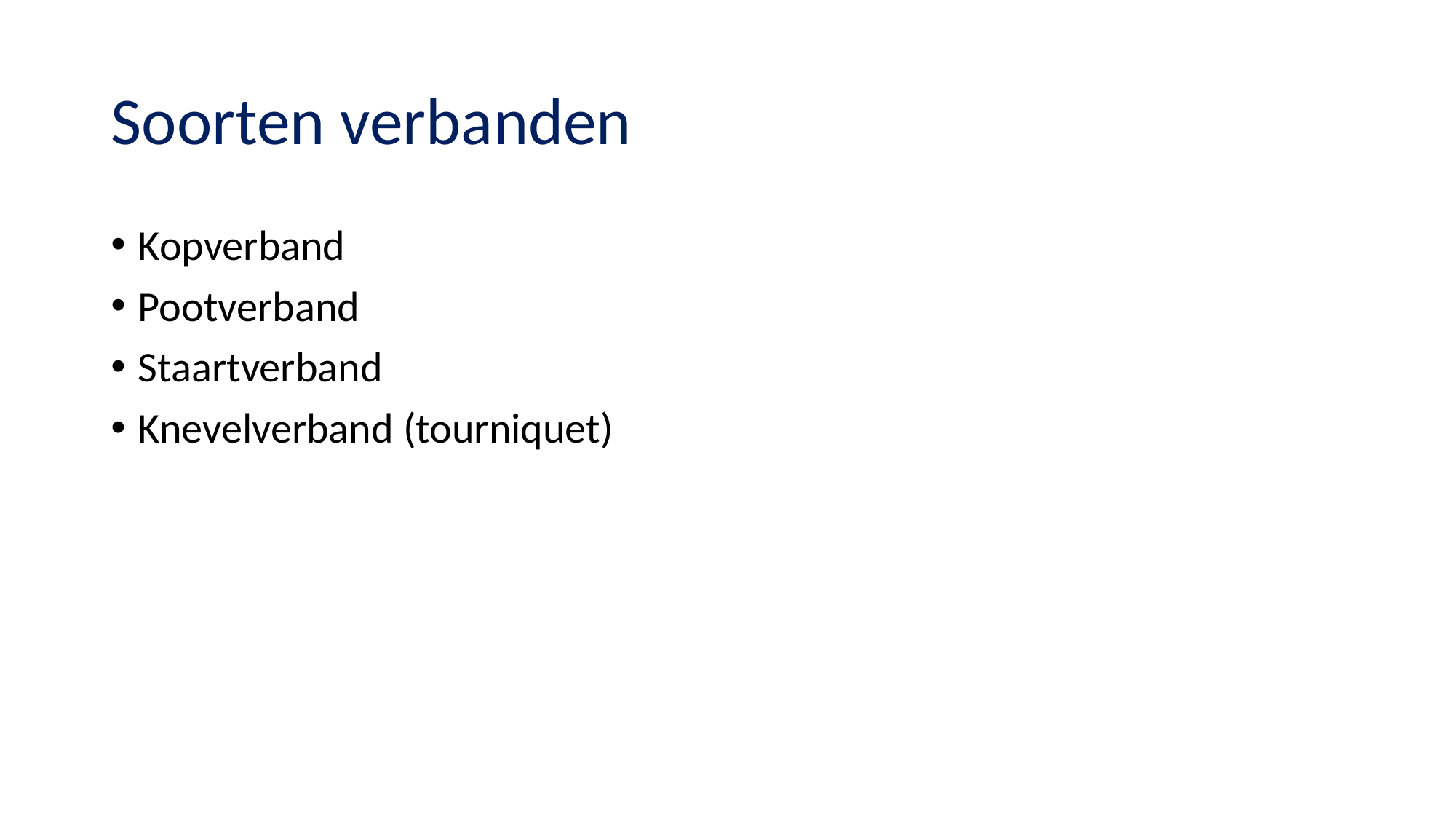

# Soorten verbanden
Kopverband
Pootverband
Staartverband
Knevelverband (tourniquet)